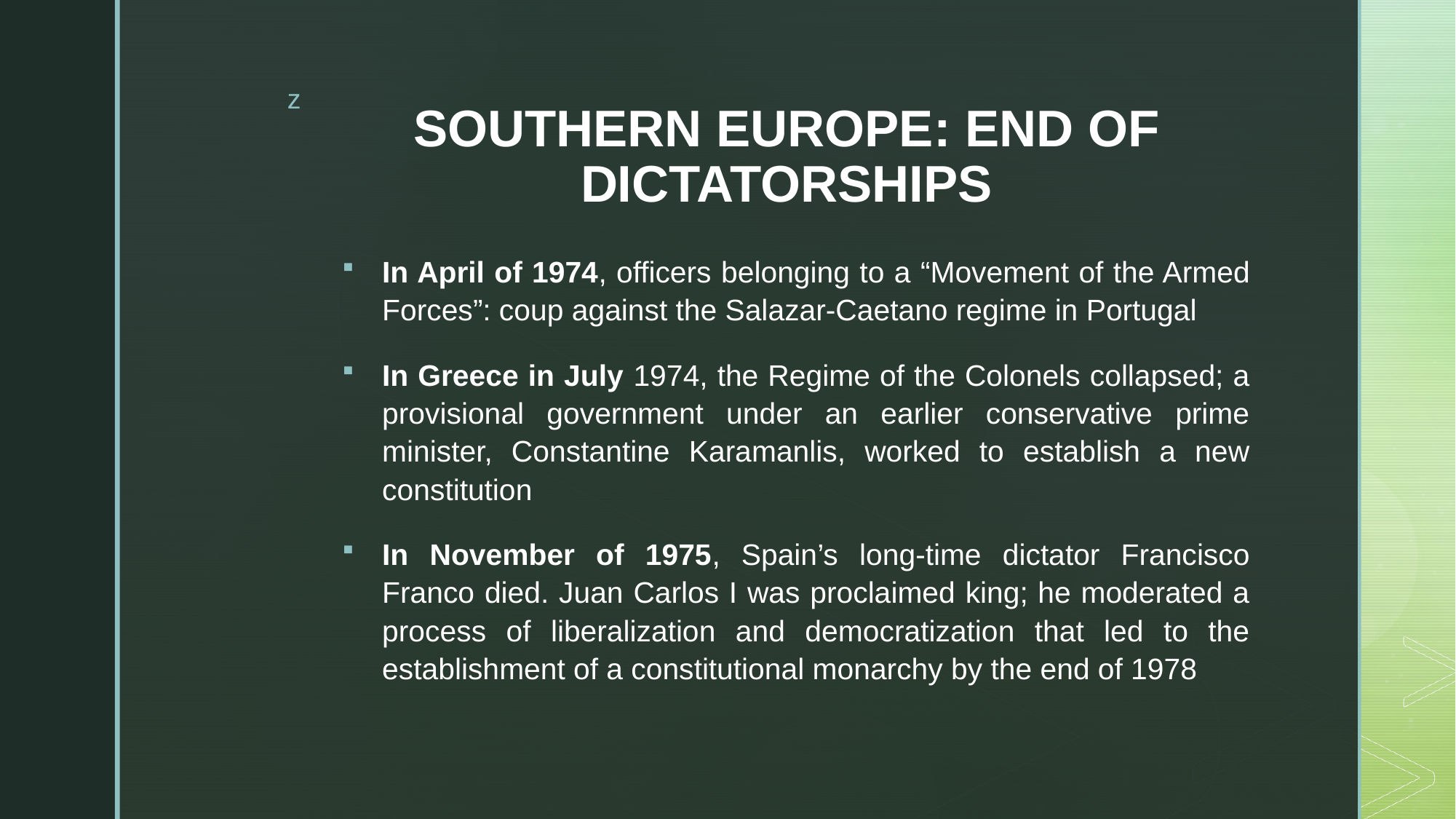

# SOUTHERN EUROPE: END OF DICTATORSHIPS
In April of 1974, officers belonging to a “Movement of the Armed Forces”: coup against the Salazar-Caetano regime in Portugal
In Greece in July 1974, the Regime of the Colonels collapsed; a provisional government under an earlier conservative prime minister, Constantine Karamanlis, worked to establish a new constitution
In November of 1975, Spain’s long-time dictator Francisco Franco died. Juan Carlos I was proclaimed king; he moderated a process of liberalization and democratization that led to the establishment of a constitutional monarchy by the end of 1978